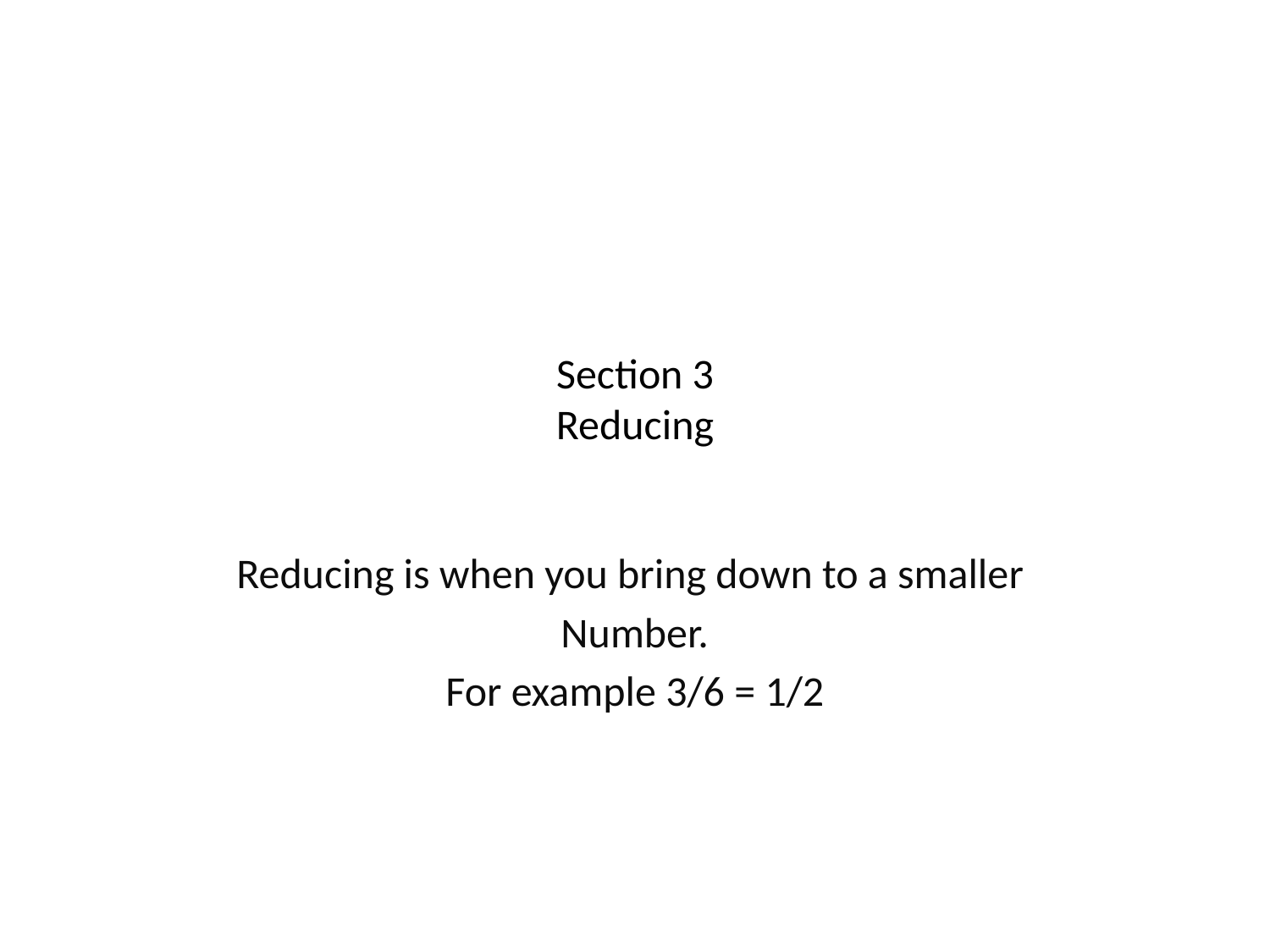

# Section 3 Reducing
Reducing is when you bring down to a smaller
Number.
For example 3/6 = 1/2